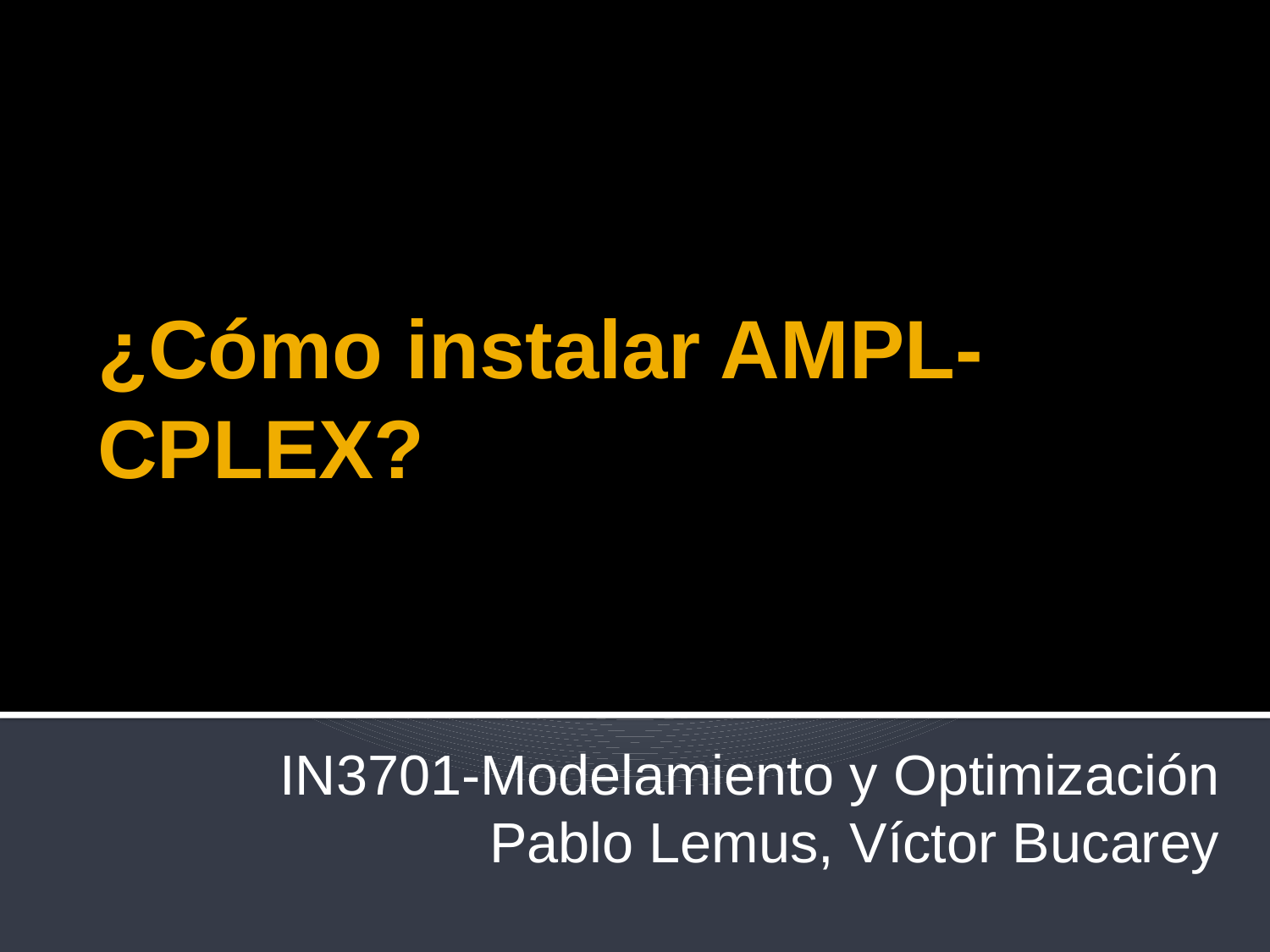

# ¿Cómo instalar AMPL-CPLEX?
IN3701-Modelamiento y Optimización
Pablo Lemus, Víctor Bucarey